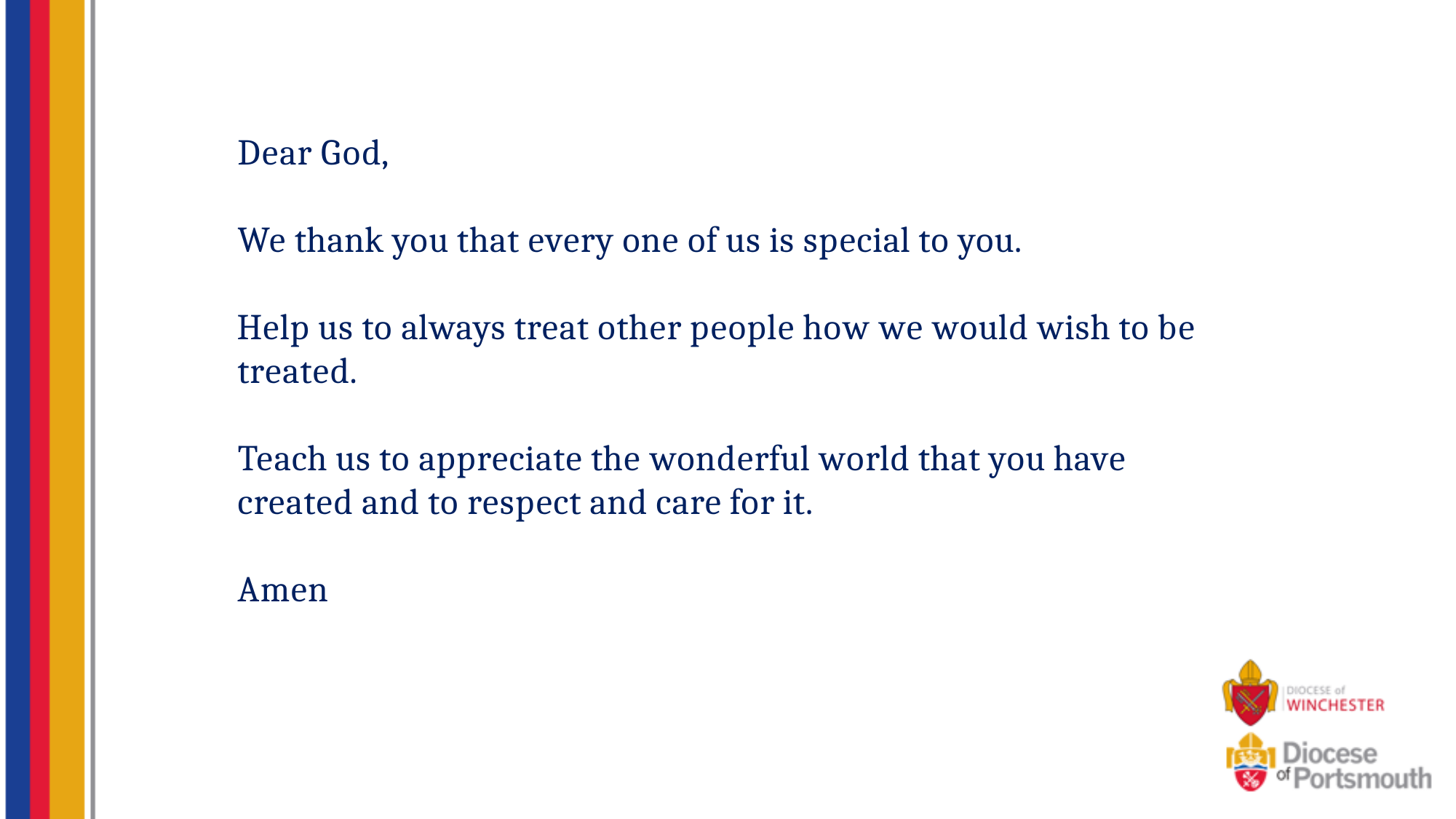

Dear God,

We thank you that every one of us is special to you.

Help us to always treat other people how we would wish to be treated.

Teach us to appreciate the wonderful world that you have created and to respect and care for it.

Amen